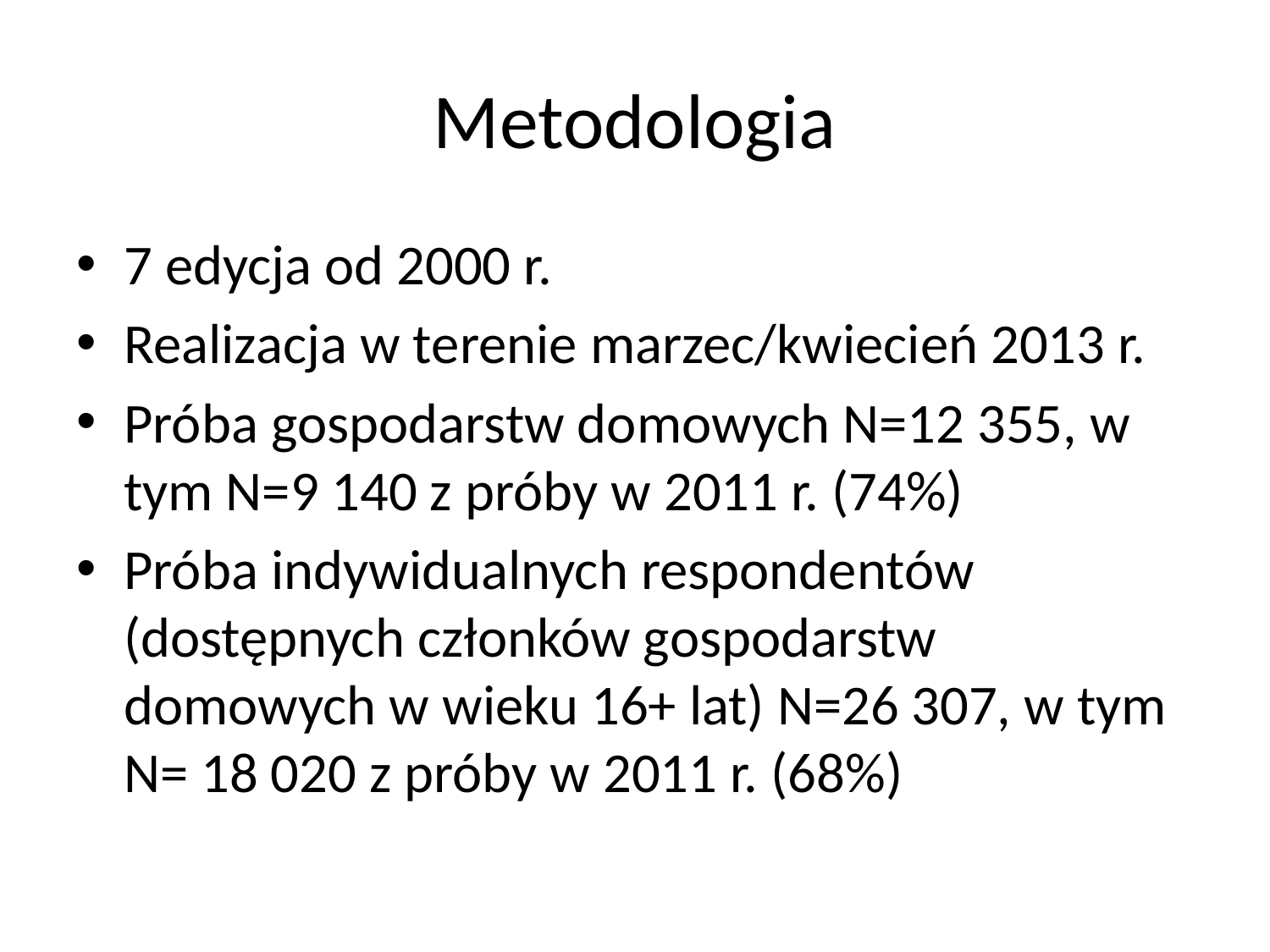

# Metodologia
7 edycja od 2000 r.
Realizacja w terenie marzec/kwiecień 2013 r.
Próba gospodarstw domowych N=12 355, w tym N=9 140 z próby w 2011 r. (74%)
Próba indywidualnych respondentów (dostępnych członków gospodarstw domowych w wieku 16+ lat) N=26 307, w tym N= 18 020 z próby w 2011 r. (68%)